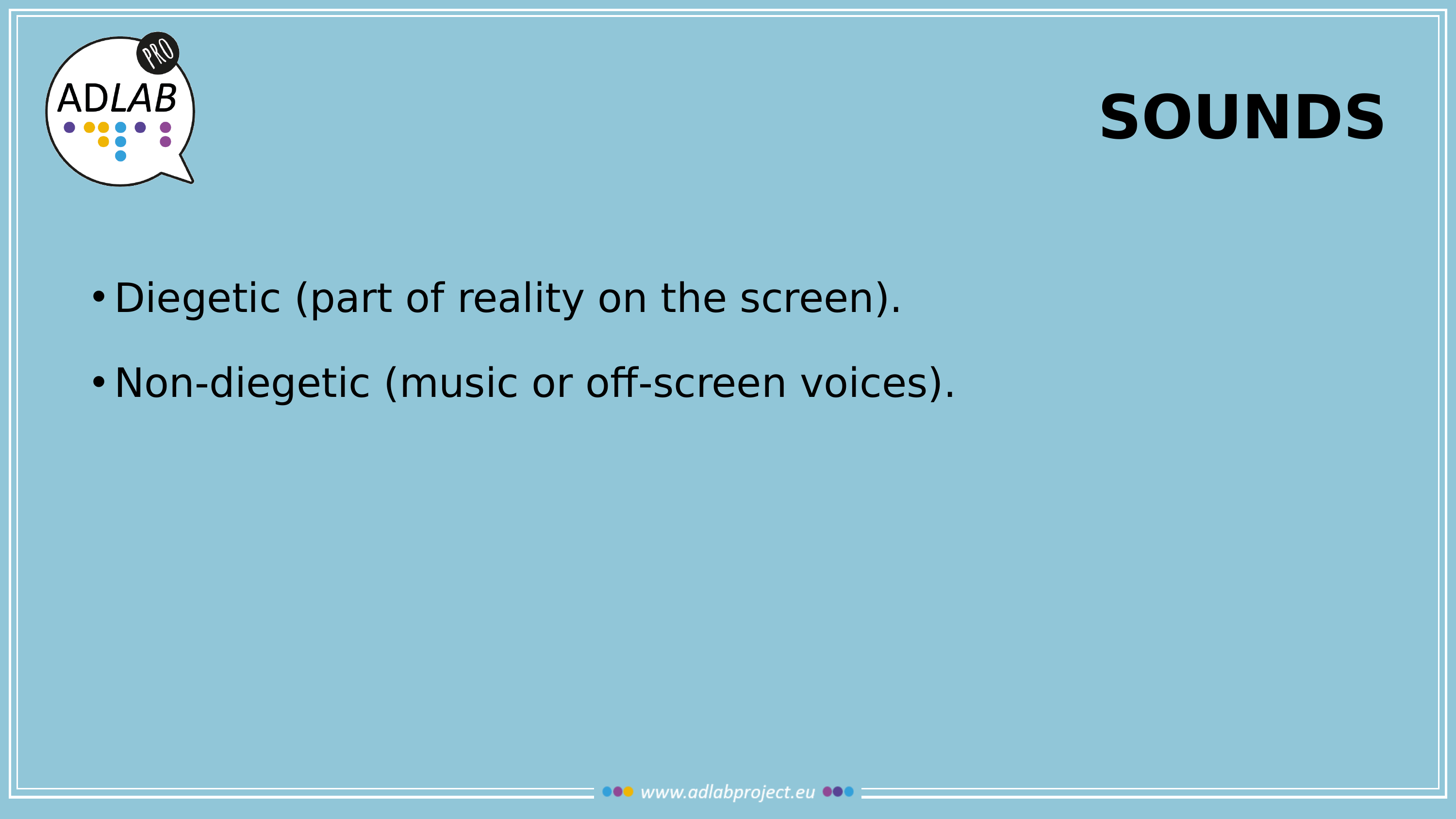

# sounds
Diegetic (part of reality on the screen).
Non-diegetic (music or off-screen voices).